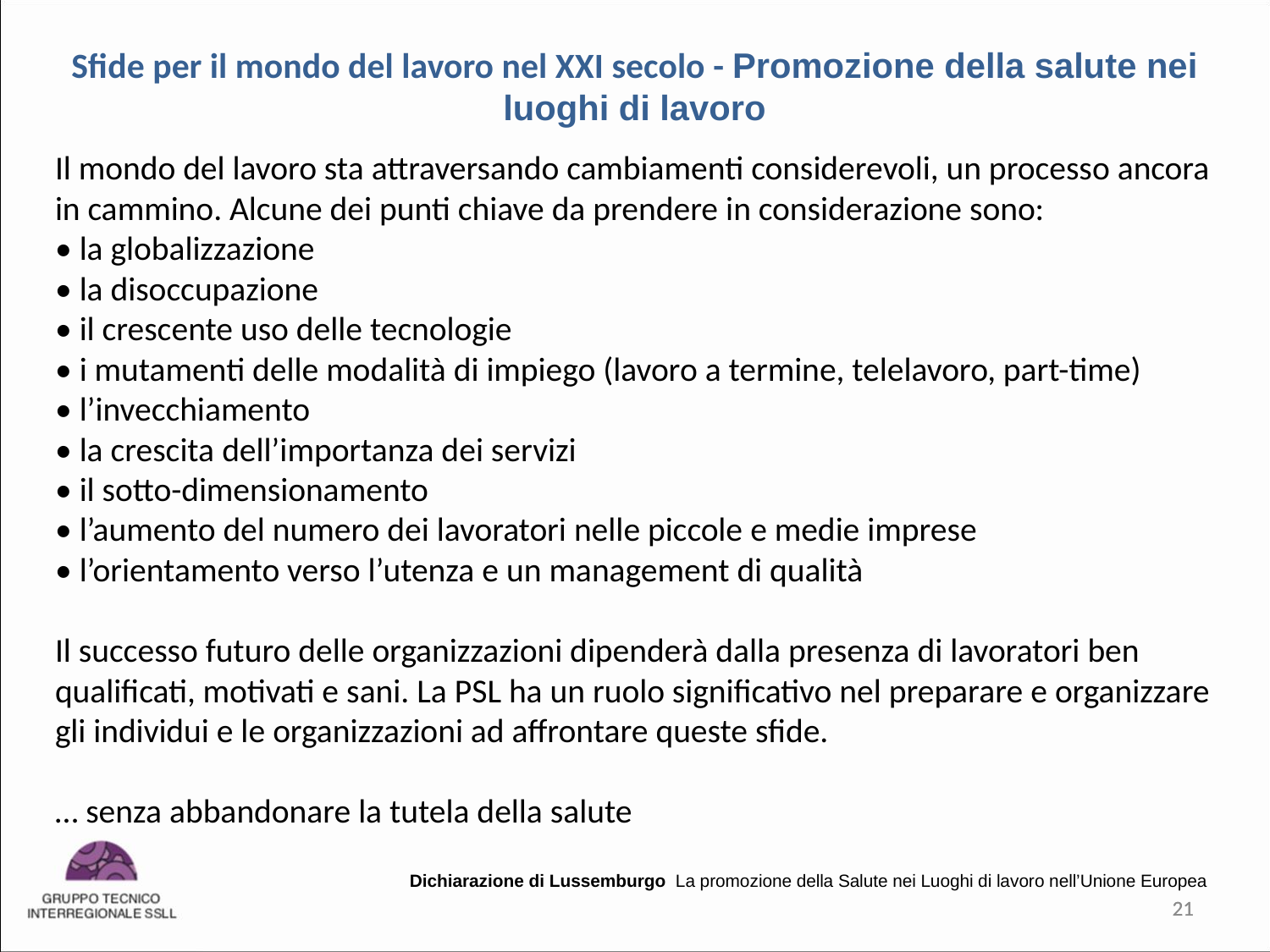

Sfide per il mondo del lavoro nel XXI secolo - Promozione della salute nei luoghi di lavoro

Il mondo del lavoro sta attraversando cambiamenti considerevoli, un processo ancora in cammino. Alcune dei punti chiave da prendere in considerazione sono:
• la globalizzazione
• la disoccupazione
• il crescente uso delle tecnologie
• i mutamenti delle modalità di impiego (lavoro a termine, telelavoro, part-time)
• l’invecchiamento
• la crescita dell’importanza dei servizi
• il sotto-dimensionamento
• l’aumento del numero dei lavoratori nelle piccole e medie imprese
• l’orientamento verso l’utenza e un management di qualità

Il successo futuro delle organizzazioni dipenderà dalla presenza di lavoratori ben qualificati, motivati e sani. La PSL ha un ruolo significativo nel preparare e organizzare gli individui e le organizzazioni ad affrontare queste sfide.

… senza abbandonare la tutela della salute
Dichiarazione di Lussemburgo  La promozione della Salute nei Luoghi di lavoro nell’Unione Europea
21
21